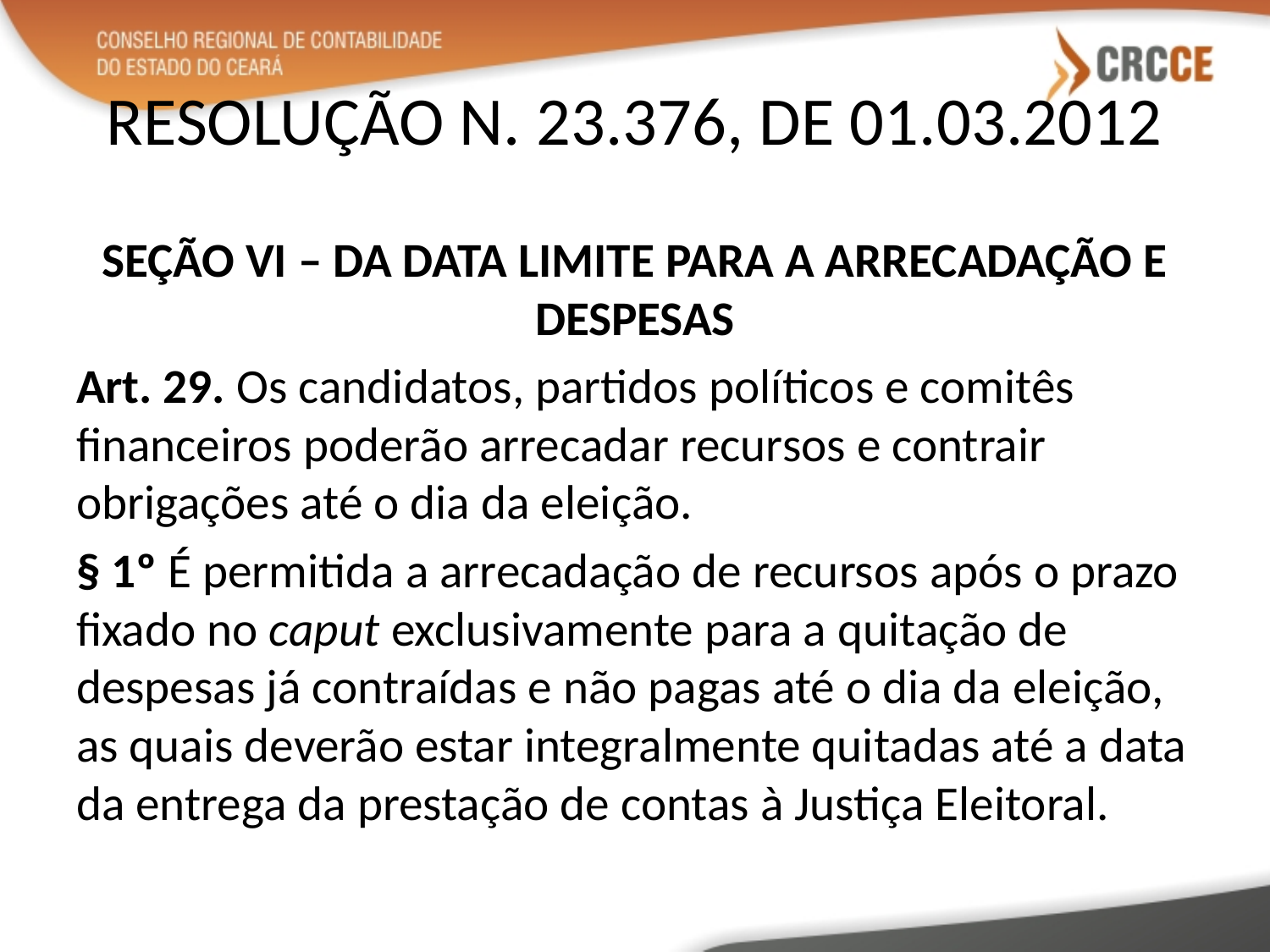

# RESOLUÇÃO N. 23.376, DE 01.03.2012
SEÇÃO VI – DA DATA LIMITE PARA A ARRECADAÇÃO E DESPESAS
Art. 29. Os candidatos, partidos políticos e comitês financeiros poderão arrecadar recursos e contrair obrigações até o dia da eleição.
§ 1º É permitida a arrecadação de recursos após o prazo fixado no caput exclusivamente para a quitação de despesas já contraídas e não pagas até o dia da eleição, as quais deverão estar integralmente quitadas até a data da entrega da prestação de contas à Justiça Eleitoral.